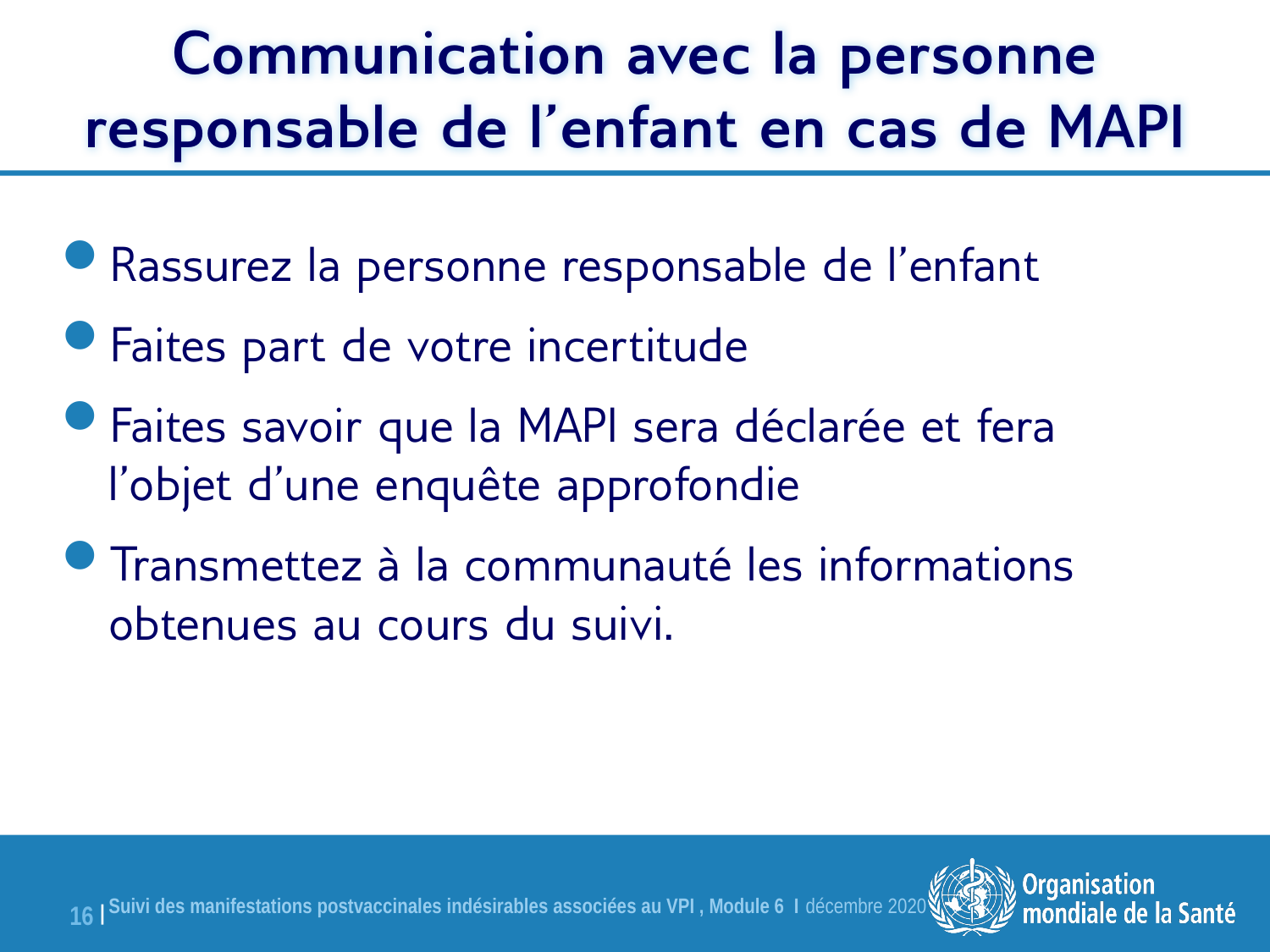

# Communication avec la personne responsable de l’enfant en cas de MAPI
Rassurez la personne responsable de l’enfant
Faites part de votre incertitude
Faites savoir que la MAPI sera déclarée et fera l’objet d’une enquête approfondie
Transmettez à la communauté les informations obtenues au cours du suivi.